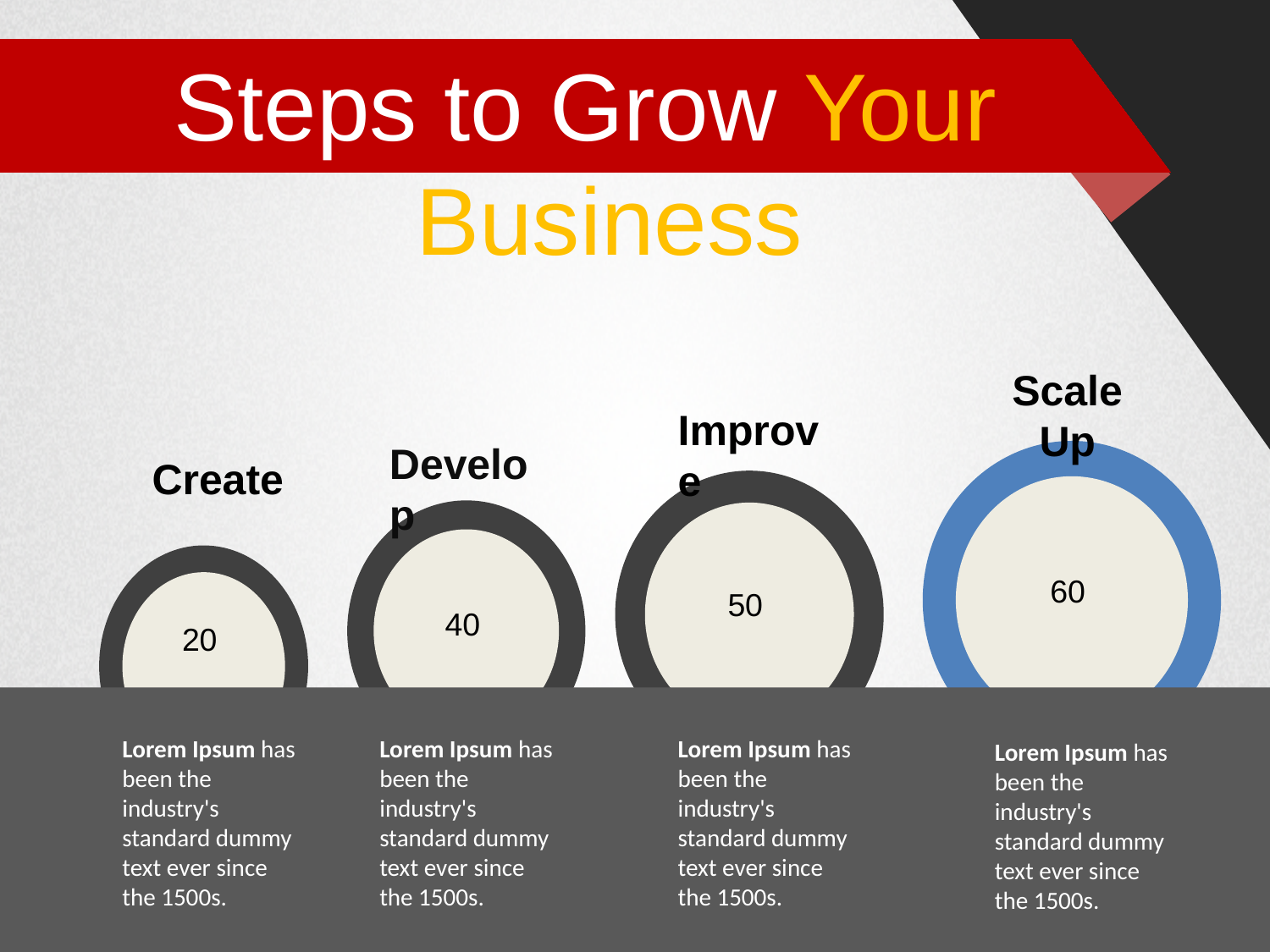

Steps to Grow Your Business

Scale Up
Improve
Develop

Create

60
50
40
20

Lorem Ipsum has been the industry's standard dummy text ever since the 1500s.
Lorem Ipsum has been the industry's standard dummy text ever since the 1500s.
Lorem Ipsum has been the industry's standard dummy text ever since the 1500s.
Lorem Ipsum has been the industry's standard dummy text ever since the 1500s.